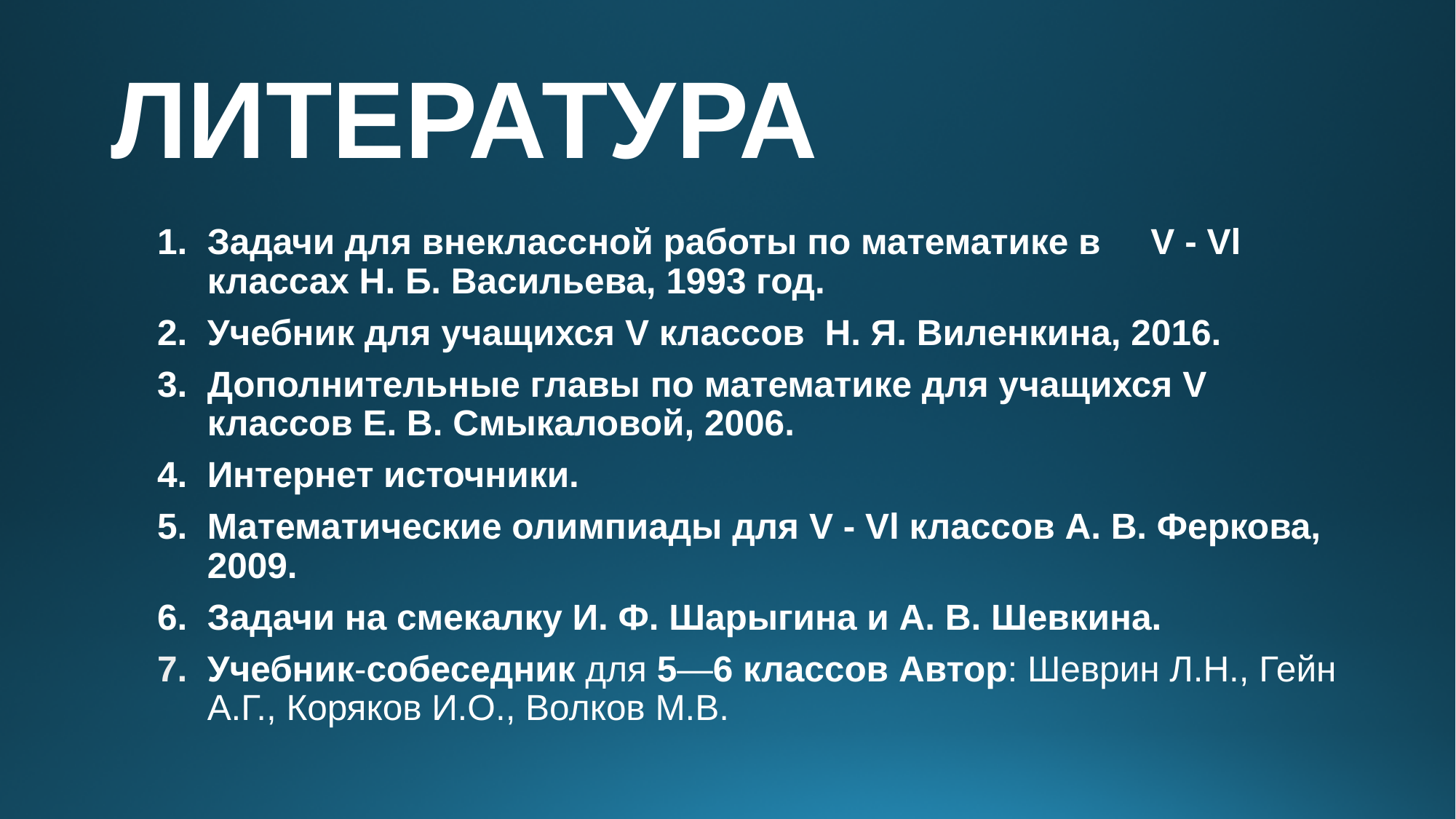

# ЛИТЕРАТУРА
Задачи для внеклассной работы по математике в     V - Vl классах Н. Б. Васильева, 1993 год.
Учебник для учащихся V классов  Н. Я. Виленкина, 2016.
Дополнительные главы по математике для учащихся V классов Е. В. Смыкаловой, 2006.
Интернет источники.
Математические олимпиады для V - Vl классов А. В. Феркова, 2009.
Задачи на смекалку И. Ф. Шарыгина и А. В. Шевкина.
Учебник-собеседник для 5—6 классов Автор: Шеврин Л.Н., Гейн А.Г., Коряков И.О., Волков М.В.